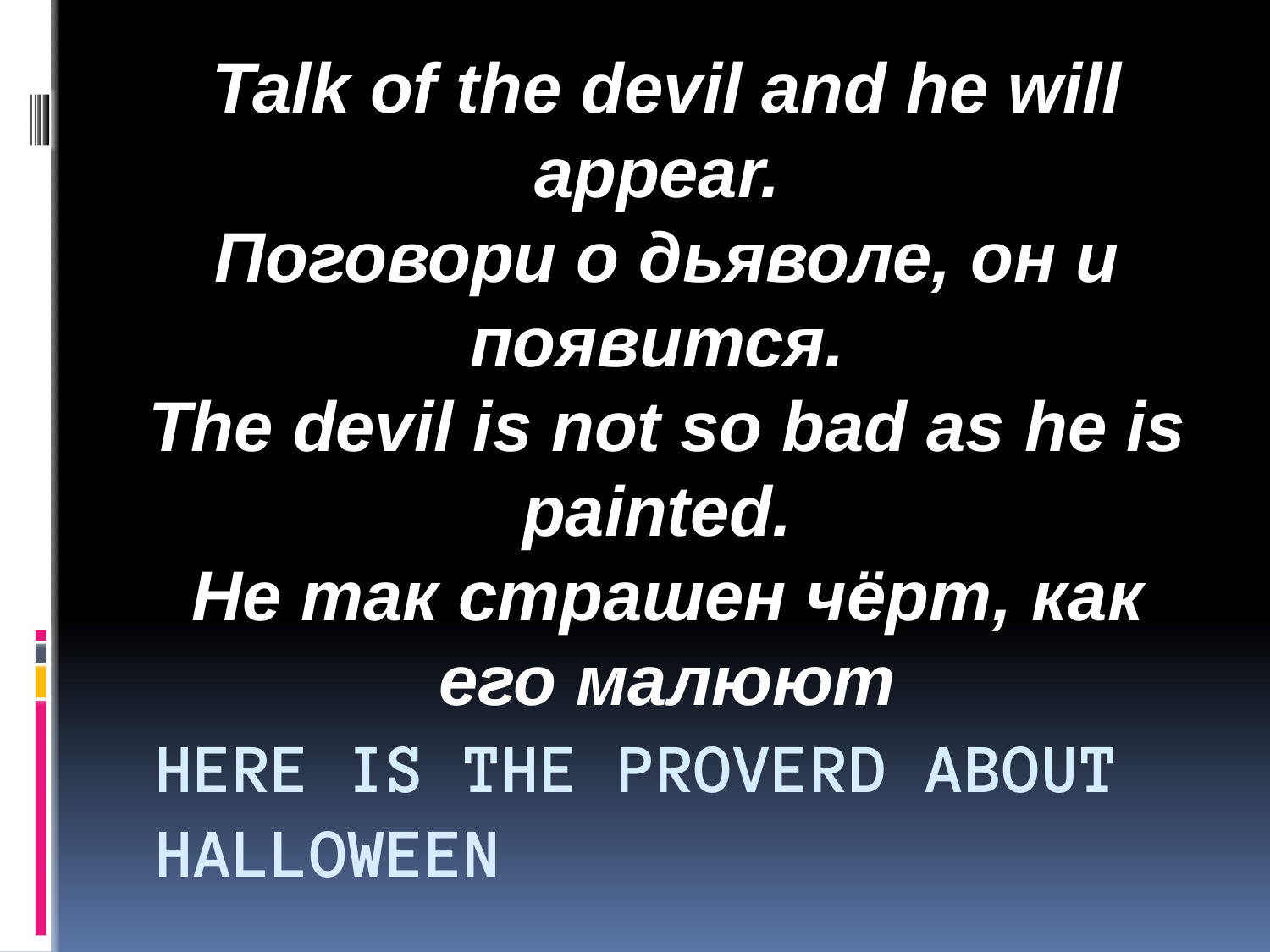

Talk of the devil and he will appear.
Поговори о дьяволе, он и появится.
The devil is not so bad as he is painted.
Не так страшен чёрт, как его малюют
# Here is the proverd about halloween